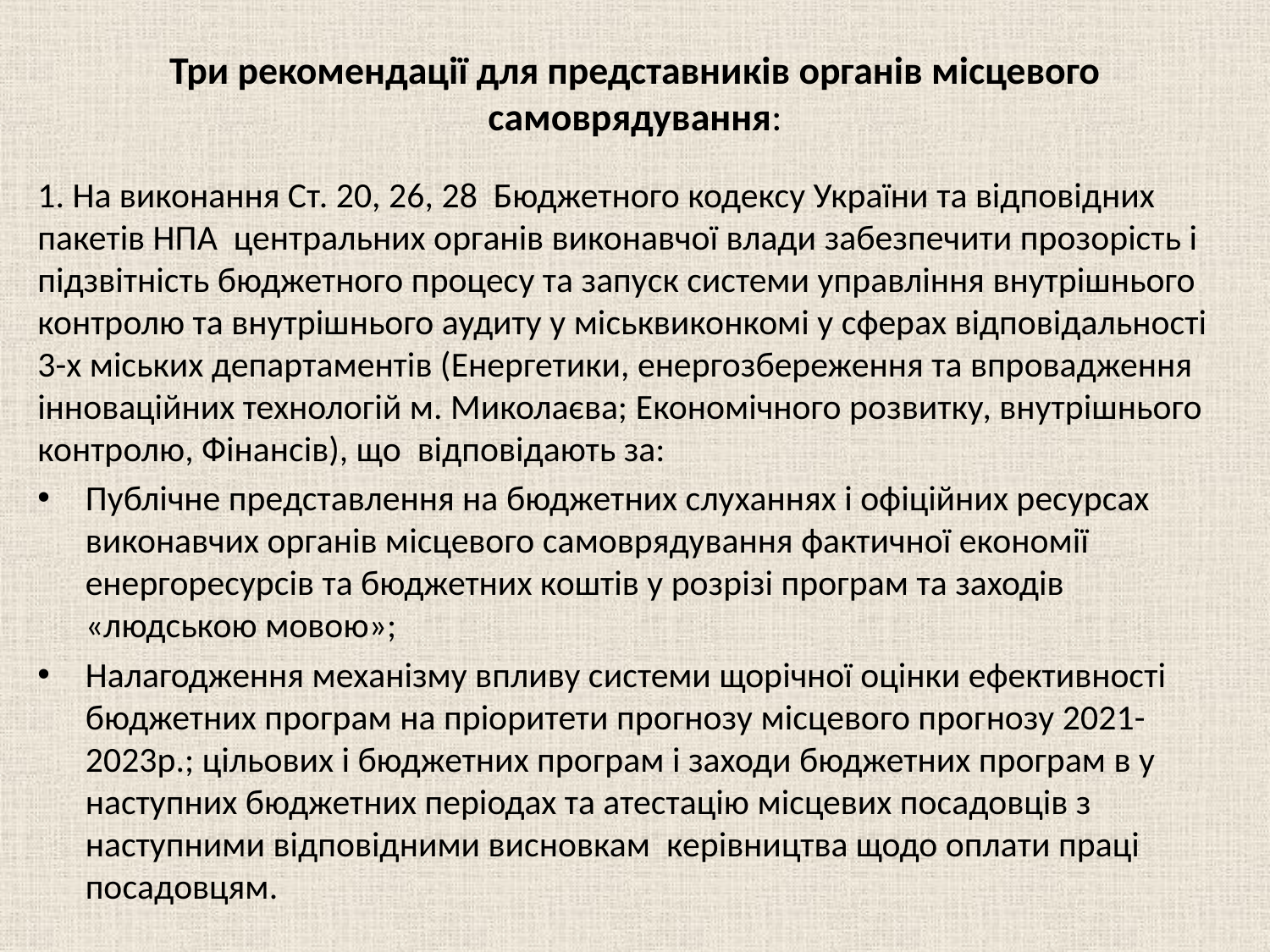

# Три рекомендації для представників органів місцевого самоврядування:
1. На виконання Ст. 20, 26, 28  Бюджетного кодексу України та відповідних пакетів НПА  центральних органів виконавчої влади забезпечити прозорість і підзвітність бюджетного процесу та запуск системи управління внутрішнього контролю та внутрішнього аудиту у міськвиконкомі у сферах відповідальності 3-х міських департаментів (Енергетики, енергозбереження та впровадження інноваційних технологій м. Миколаєва; Економічного розвитку, внутрішнього контролю, Фінансів), що  відповідають за:
Публічне представлення на бюджетних слуханнях і офіційних ресурсах виконавчих органів місцевого самоврядування фактичної економії енергоресурсів та бюджетних коштів у розрізі програм та заходів «людською мовою»;
Налагодження механізму впливу системи щорічної оцінки ефективності бюджетних програм на пріоритети прогнозу місцевого прогнозу 2021- 2023р.; цільових і бюджетних програм і заходи бюджетних програм в у наступних бюджетних періодах та атестацію місцевих посадовців з наступними відповідними висновкам  керівництва щодо оплати праці посадовцям.